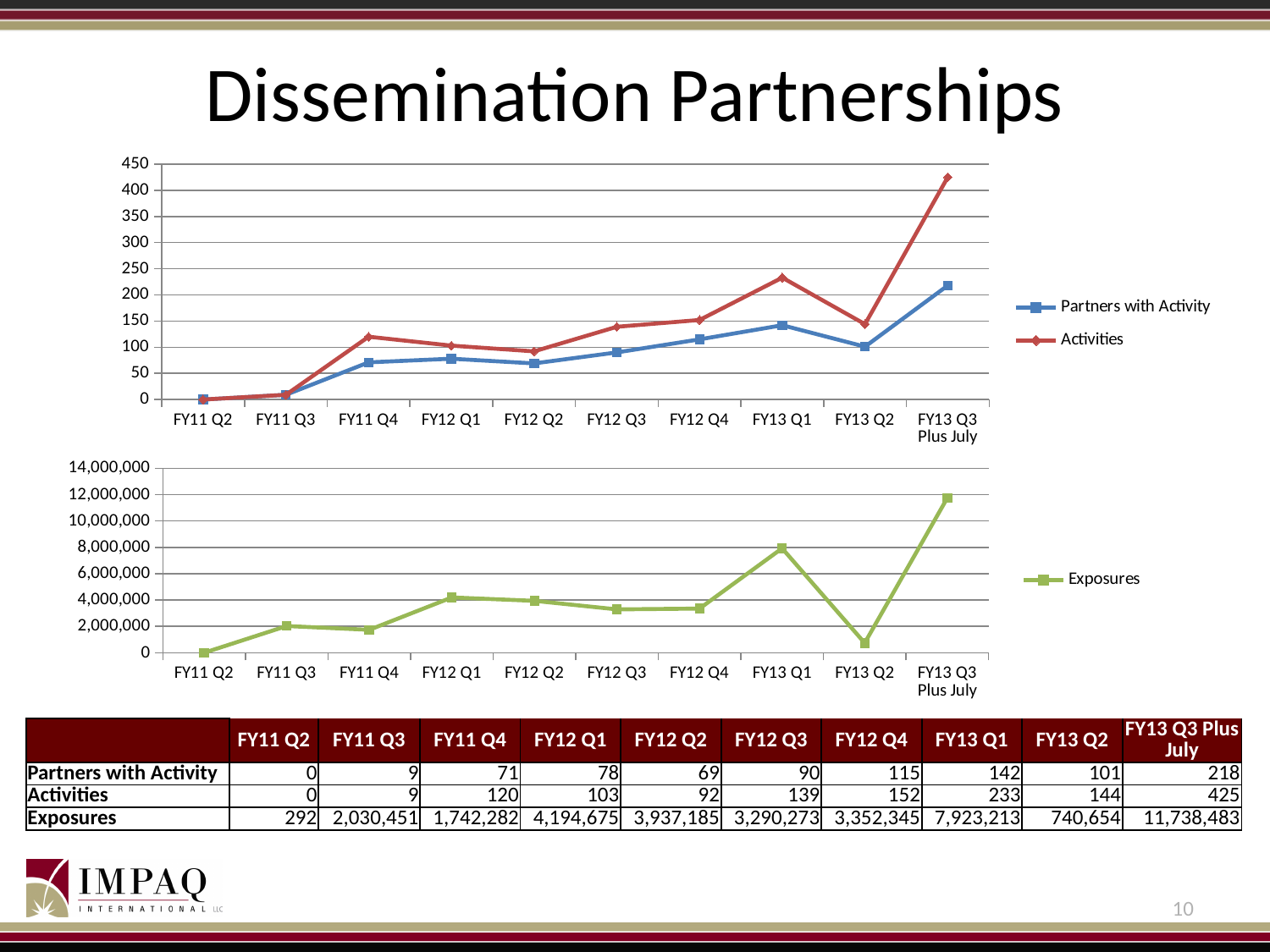

# Dissemination Partnerships

### Chart

| Category | Partners with Activity | Activities |
|---|---|---|
| FY11 Q2 | 0.0 | 0.0 |
| FY11 Q3 | 9.0 | 9.0 |
| FY11 Q4 | 71.0 | 120.0 |
| FY12 Q1 | 78.0 | 103.0 |
| FY12 Q2 | 69.0 | 92.0 |
| FY12 Q3 | 90.0 | 139.0 |
| FY12 Q4 | 115.0 | 152.0 |
| FY13 Q1 | 142.0 | 233.0 |
| FY13 Q2 | 101.0 | 144.0 |
| FY13 Q3 Plus July | 218.0 | 425.0 |

### Chart

| Category | Exposures |
|---|---|
| FY11 Q2 | 292.0 |
| FY11 Q3 | 2030451.0 |
| FY11 Q4 | 1742282.0 |
| FY12 Q1 | 4194675.0 |
| FY12 Q2 | 3937185.0 |
| FY12 Q3 | 3290273.0 |
| FY12 Q4 | 3352345.0 |
| FY13 Q1 | 7923213.0 |
| FY13 Q2 | 740654.0 |
| FY13 Q3 Plus July | 11738483.0 |
|  | FY11 Q2 | FY11 Q3 | FY11 Q4 | FY12 Q1 | FY12 Q2 | FY12 Q3 | FY12 Q4 | FY13 Q1 | FY13 Q2 | FY13 Q3 Plus July |
| --- | --- | --- | --- | --- | --- | --- | --- | --- | --- | --- |
| Partners with Activity | 0 | 9 | 71 | 78 | 69 | 90 | 115 | 142 | 101 | 218 |
| Activities | 0 | 9 | 120 | 103 | 92 | 139 | 152 | 233 | 144 | 425 |
| Exposures | 292 | 2,030,451 | 1,742,282 | 4,194,675 | 3,937,185 | 3,290,273 | 3,352,345 | 7,923,213 | 740,654 | 11,738,483 |
10